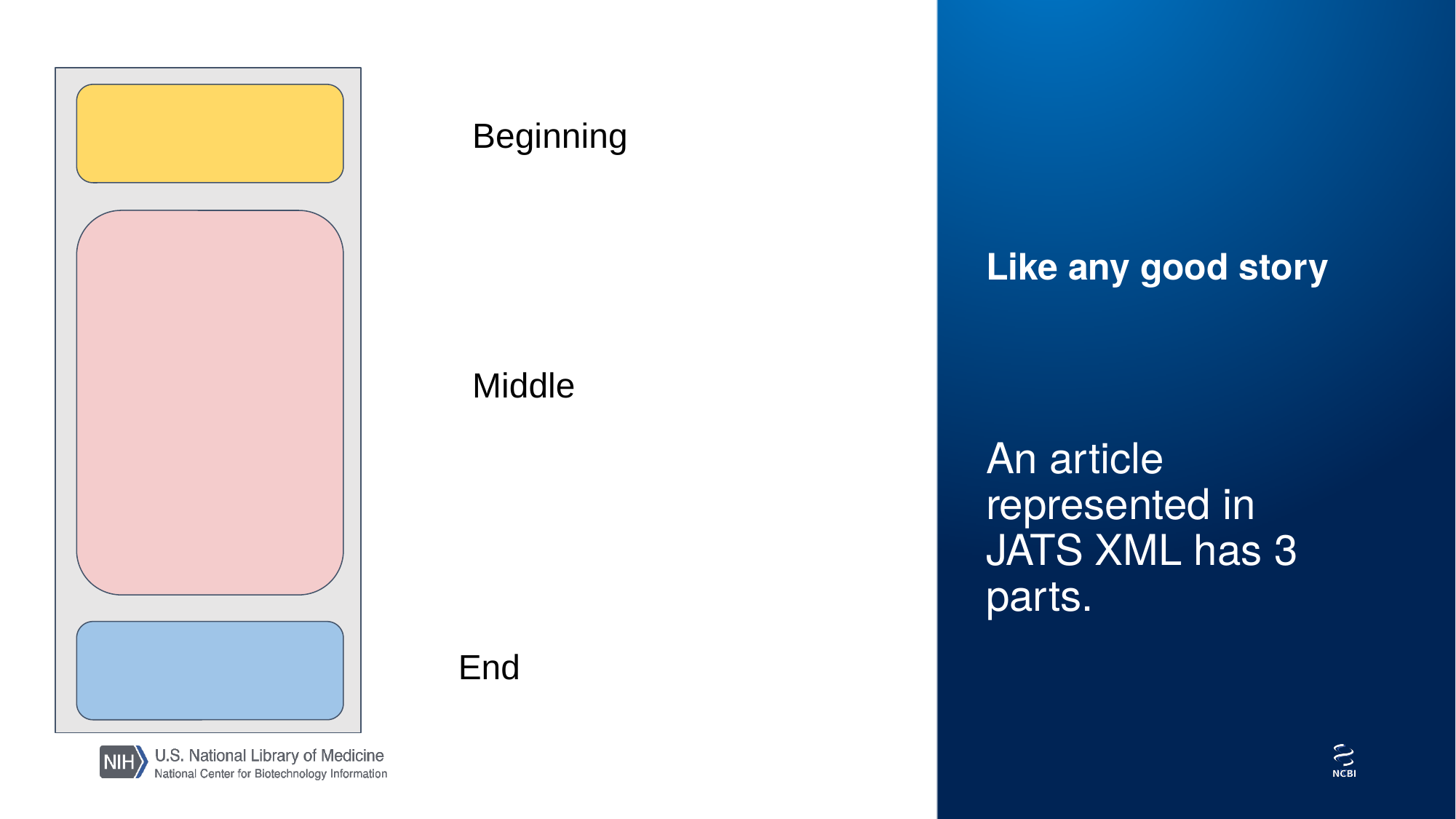

Beginning
Like any good story

An article represented in JATS XML has 3 parts.
Middle

End